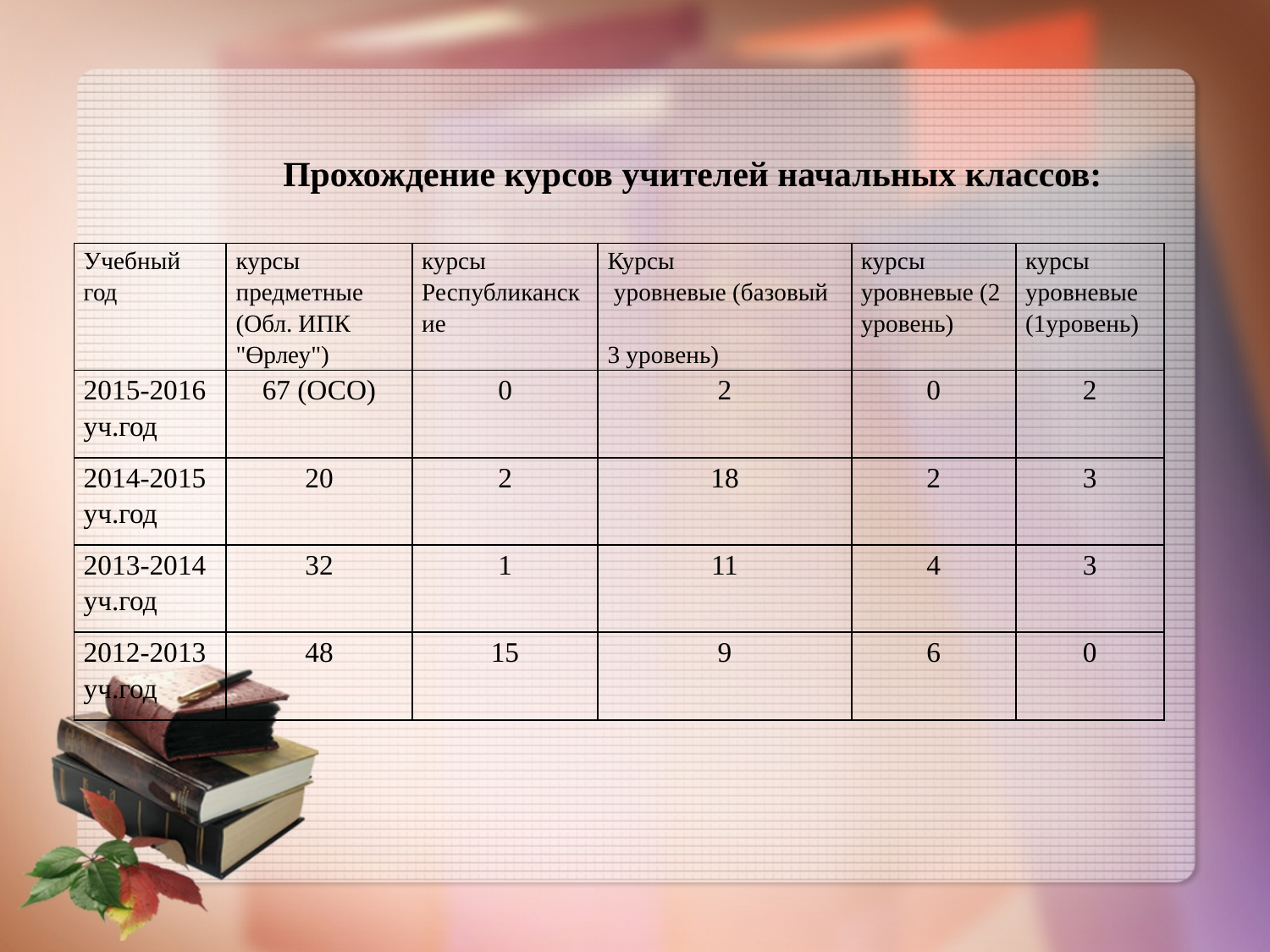

Прохождение курсов учителей начальных классов:

| Учебный год | курсы предметные (Обл. ИПК "Өрлеу") | курсы Республиканские | Курсы уровневые (базовый 3 уровень) | курсы уровневые (2 уровень) | курсы уровневые (1уровень) |
| --- | --- | --- | --- | --- | --- |
| 2015-2016 уч.год | 67 (ОСО) | 0 | 2 | 0 | 2 |
| 2014-2015 уч.год | 20 | 2 | 18 | 2 | 3 |
| 2013-2014 уч.год | 32 | 1 | 11 | 4 | 3 |
| 2012-2013 уч.год | 48 | 15 | 9 | 6 | 0 |